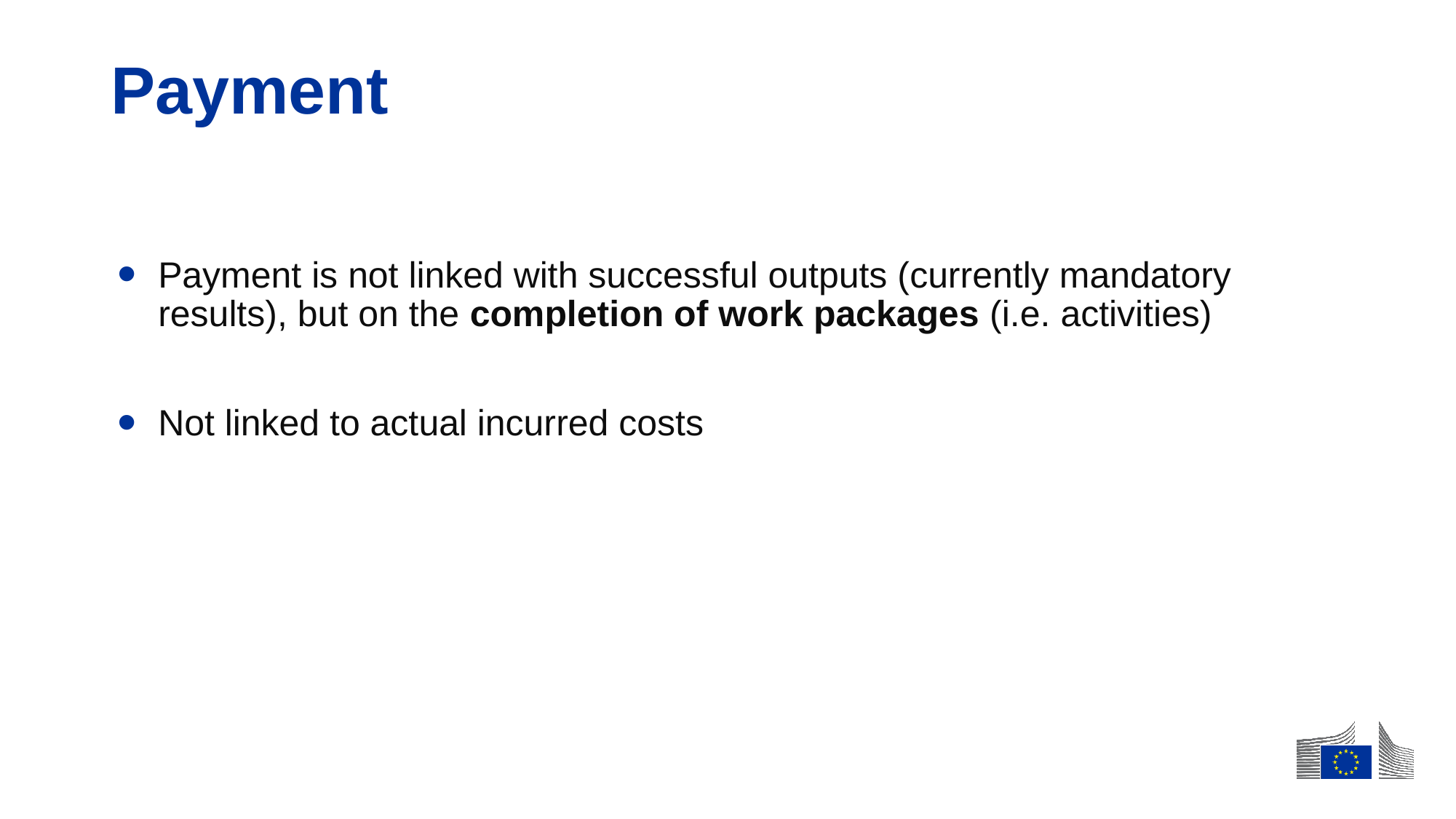

# Payment

Payment is not linked with successful outputs (currently mandatory results), but on the completion of work packages (i.e. activities)

Not linked to actual incurred costs